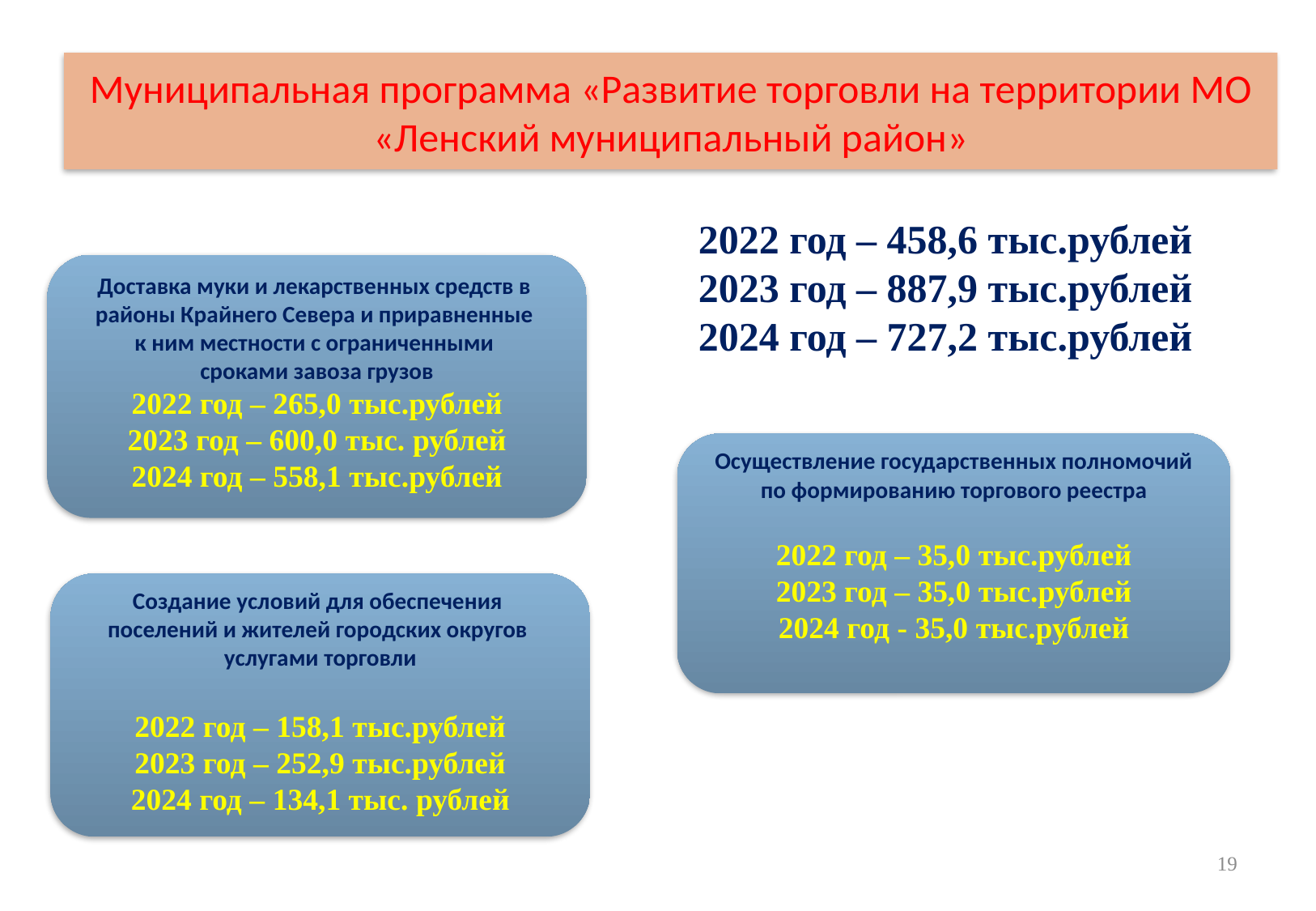

# Муниципальная программа «Развитие торговли на территории МО «Ленский муниципальный район»

2022 год – 458,6 тыс.рублей
2023 год – 887,9 тыс.рублей
2024 год – 727,2 тыс.рублей

Доставка муки и лекарственных средств в
районы Крайнего Севера и приравненные
к ним местности с ограниченными
сроками завоза грузов
2022 год – 265,0 тыс.рублей
2023 год – 600,0 тыс. рублей
2024 год – 558,1 тыс.рублей

Осуществление государственных полномочий
по формированию торгового реестра

2022 год – 35,0 тыс.рублей
2023 год – 35,0 тыс.рублей
2024 год - 35,0 тыс.рублей

Создание условий для обеспечения
поселений и жителей городских округов
услугами торговли

2022 год – 158,1 тыс.рублей
2023 год – 252,9 тыс.рублей
2024 год – 134,1 тыс. рублей

19